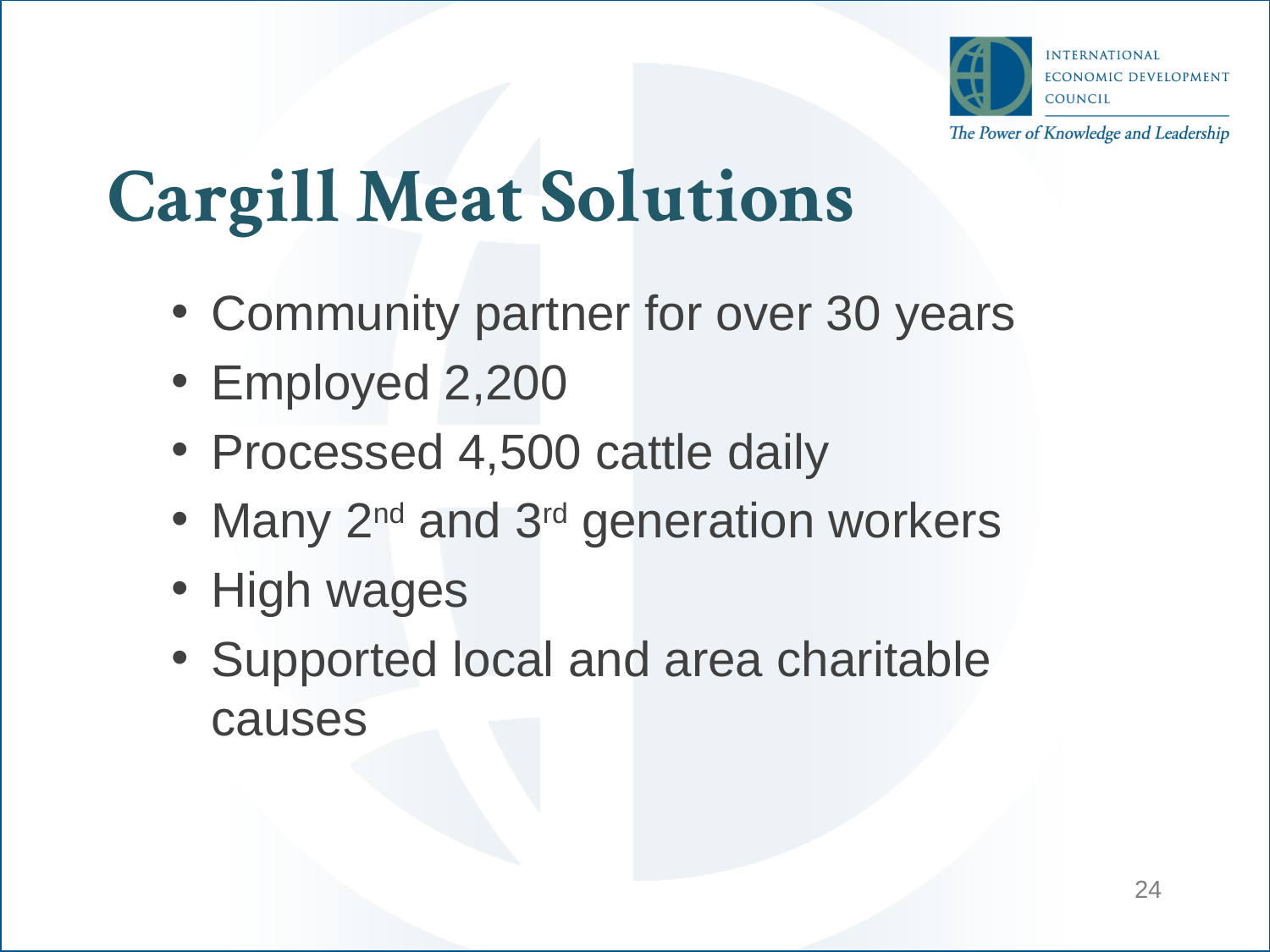

# Cargill Meat Solutions
Community partner for over 30 years
Employed 2,200
Processed 4,500 cattle daily
Many 2nd and 3rd generation workers
High wages
Supported local and area charitable causes

24